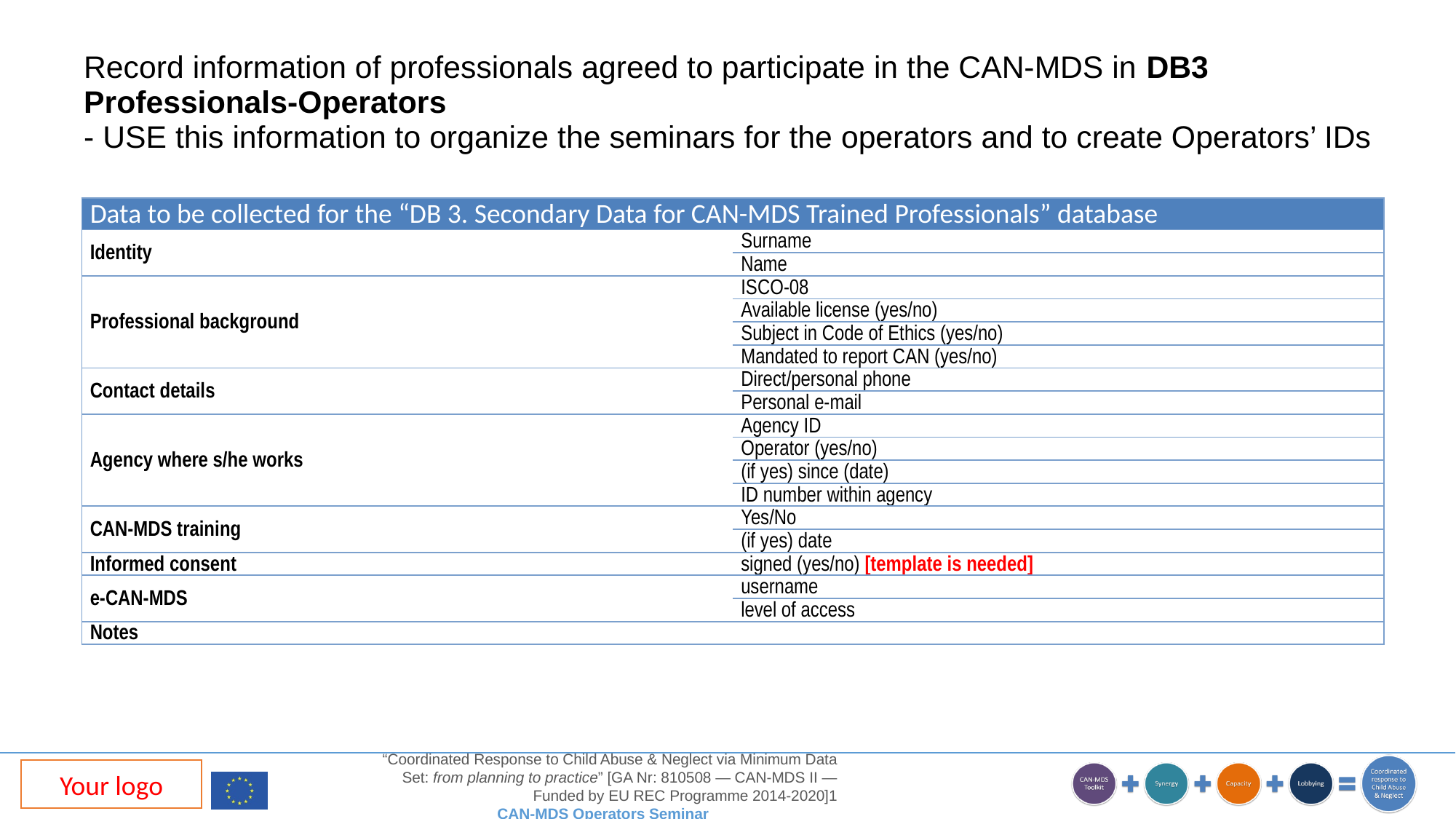

Record information of professionals agreed to participate in the CAN-MDS in DB3 Professionals-Operators
- USE this information to organize the seminars for the operators and to create Operators’ IDs
| Data to be collected for the “DB 3. Secondary Data for CAN-MDS Trained Professionals” database |  |
| --- | --- |
| Identity | Surname |
|  | Name |
| Professional background | ISCO-08 |
|  | Available license (yes/no) |
|  | Subject in Code of Ethics (yes/no) |
|  | Mandated to report CAN (yes/no) |
| Contact details | Direct/personal phone |
|  | Personal e-mail |
| Agency where s/he works | Agency ID |
|  | Operator (yes/no) |
|  | (if yes) since (date) |
|  | ID number within agency |
| CAN-MDS training | Yes/No |
|  | (if yes) date |
| Informed consent | signed (yes/no) [template is needed] |
| e-CAN-MDS | username |
|  | level of access |
| Notes |  |